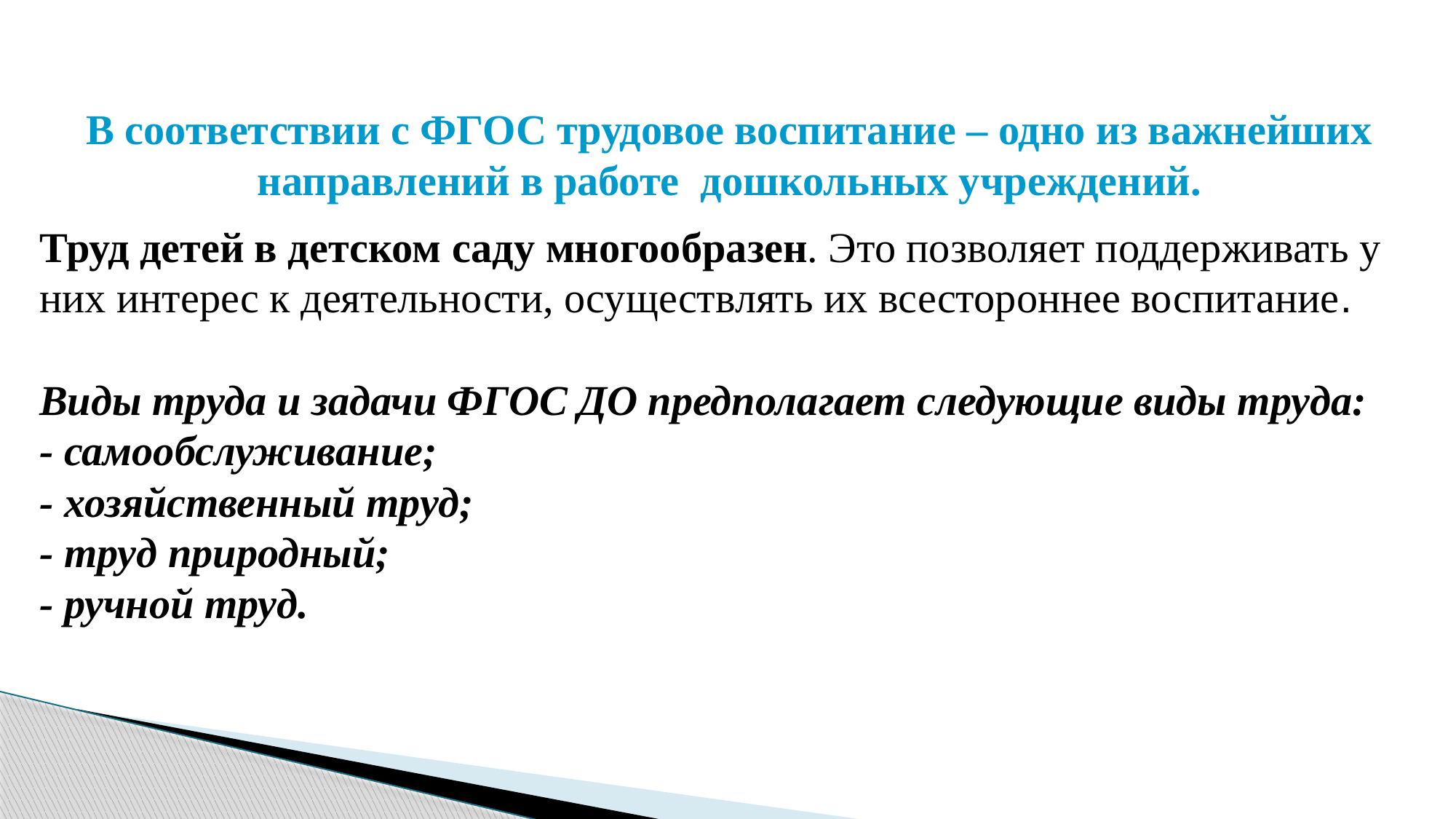

# В соответствии с ФГОС трудовое воспитание – одно из важнейших направлений в работе  дошкольных учреждений.
Труд детей в детском саду многообразен. Это позволяет поддерживать у них интерес к деятельности, осуществлять их всестороннее воспитание.

Виды труда и задачи ФГОС ДО предполагает следующие виды труда:
- самообслуживание;
- хозяйственный труд;
- труд природный;
- ручной труд.